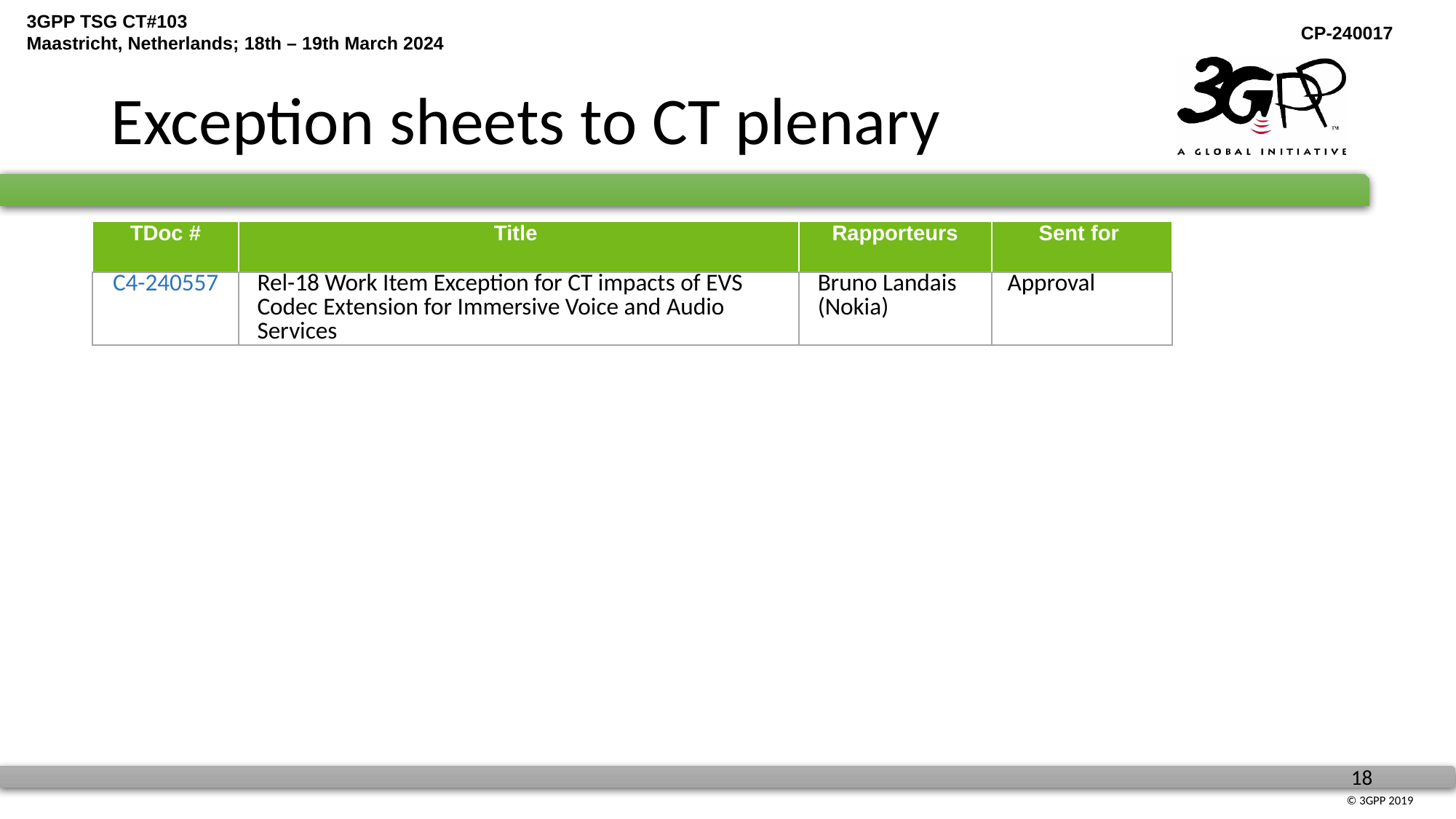

# Exception sheets to CT plenary
| TDoc # | Title | Rapporteurs | Sent for |
| --- | --- | --- | --- |
| C4-240557 | Rel-18 Work Item Exception for CT impacts of EVS Codec Extension for Immersive Voice and Audio Services | Bruno Landais (Nokia) | Approval |